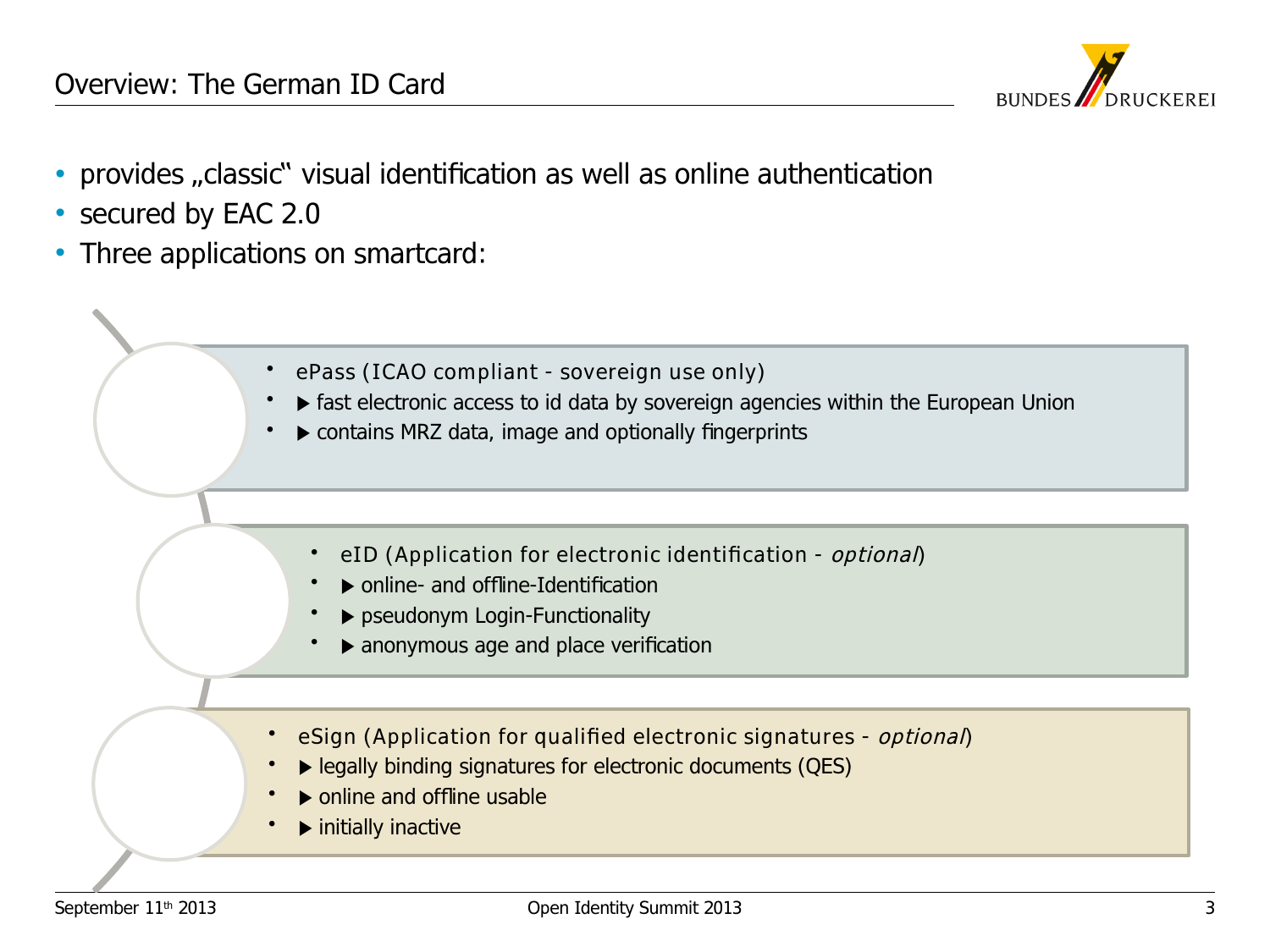

# Overview: The German ID Card
provides „classic“ visual identification as well as online authentication
secured by EAC 2.0
Three applications on smartcard:
ePass (ICAO compliant - sovereign use only)
▶ fast electronic access to id data by sovereign agencies within the European Union
▶ contains MRZ data, image and optionally fingerprints

eID (Application for electronic identification - optional)
▶ online- and offline-Identification
▶ pseudonym Login-Functionality
▶ anonymous age and place verification
eSign (Application for qualified electronic signatures - optional)
▶ legally binding signatures for electronic documents (QES)
▶ online and offline usable
▶ initially inactive
September 11th 2013
Open Identity Summit 2013
3